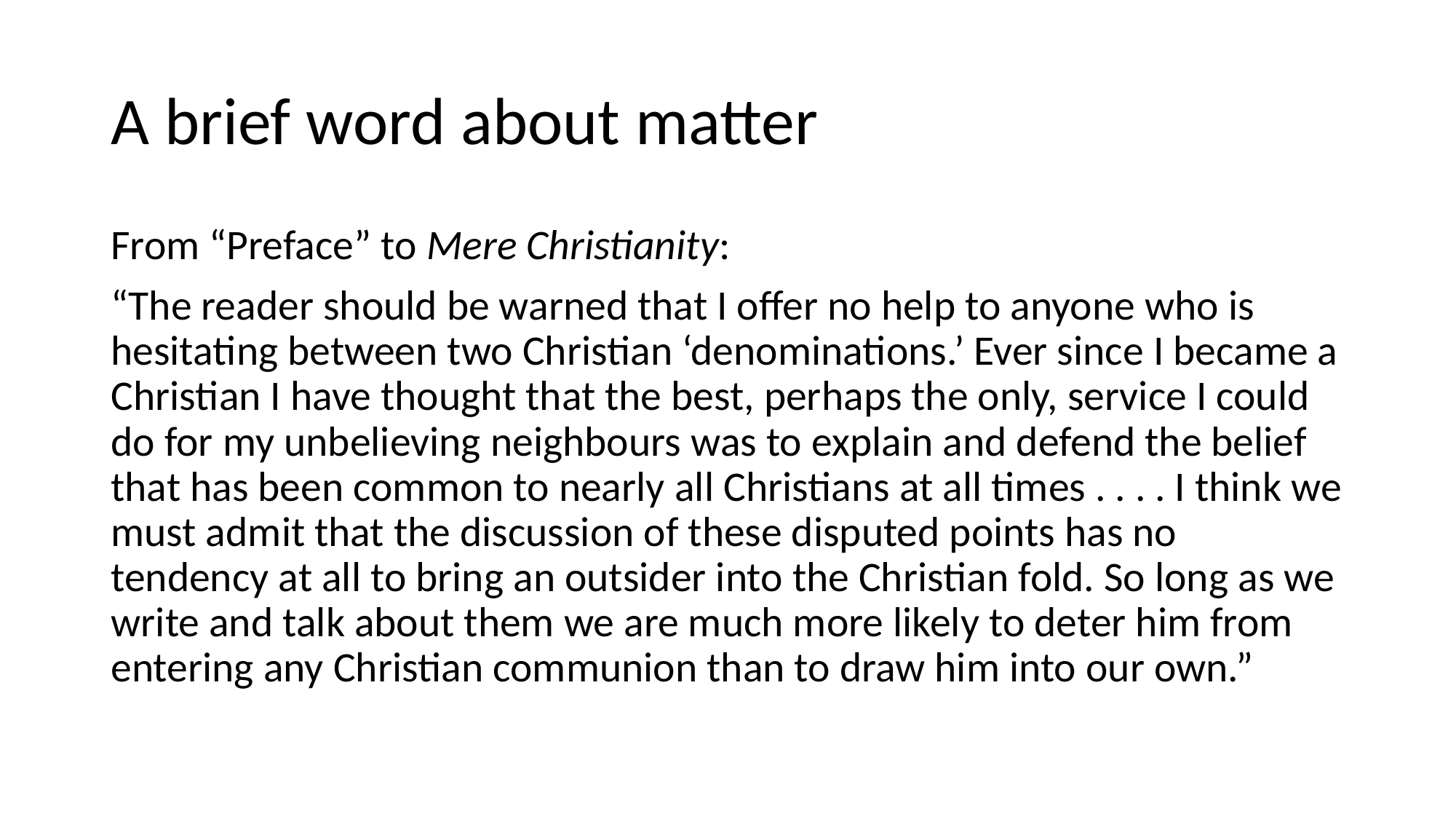

# A brief word about matter
From “Preface” to Mere Christianity:
“The reader should be warned that I offer no help to anyone who is hesitating between two Christian ‘denominations.’ Ever since I became a Christian I have thought that the best, perhaps the only, service I could do for my unbelieving neighbours was to explain and defend the belief that has been common to nearly all Christians at all times . . . . I think we must admit that the discussion of these disputed points has no tendency at all to bring an outsider into the Christian fold. So long as we write and talk about them we are much more likely to deter him from entering any Christian communion than to draw him into our own.”